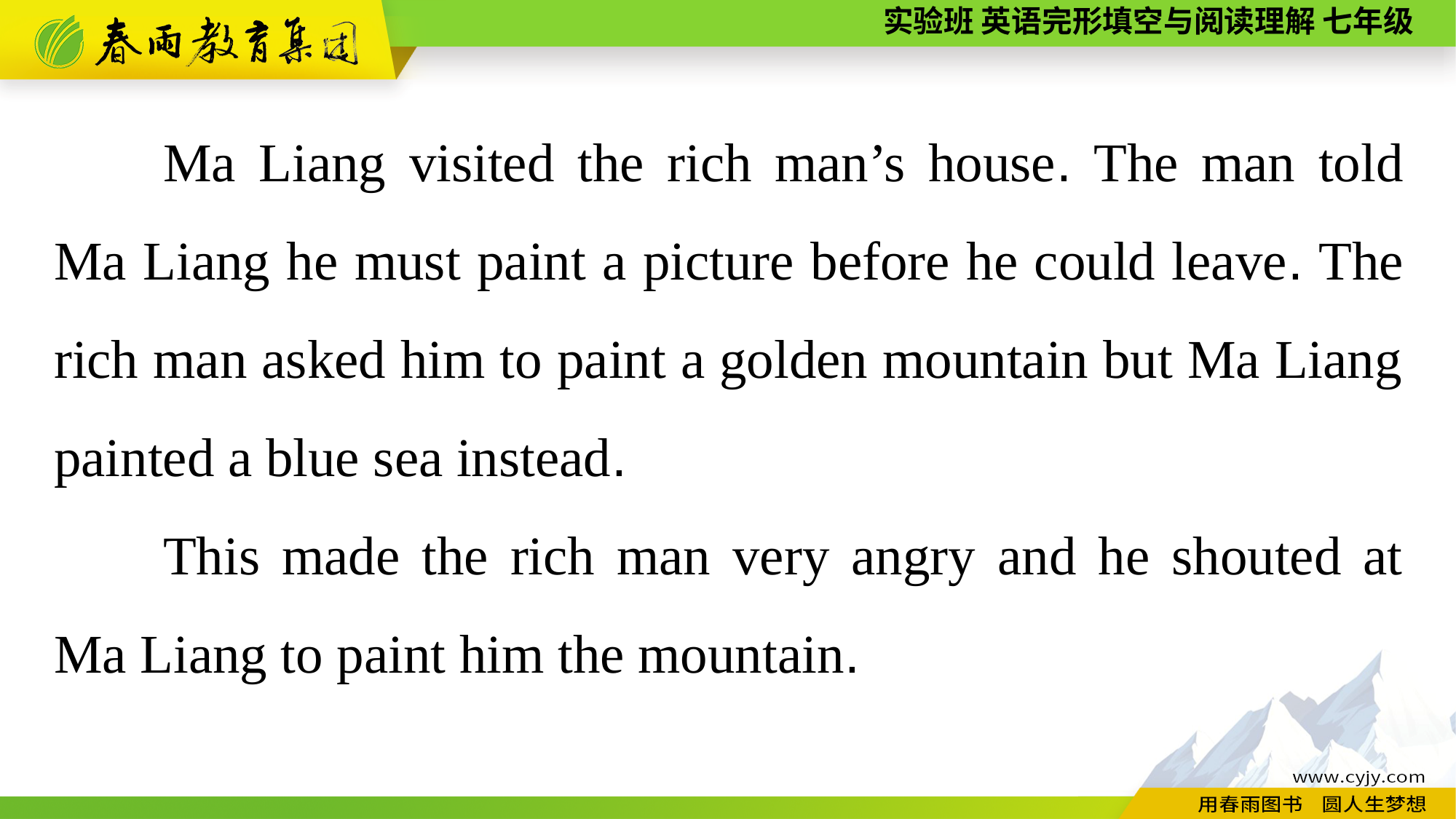

Ma Liang visited the rich man’s house. The man told Ma Liang he must paint a picture before he could leave. The rich man asked him to paint a golden mountain but Ma Liang painted a blue sea instead.
This made the rich man very angry and he shouted at Ma Liang to paint him the mountain.